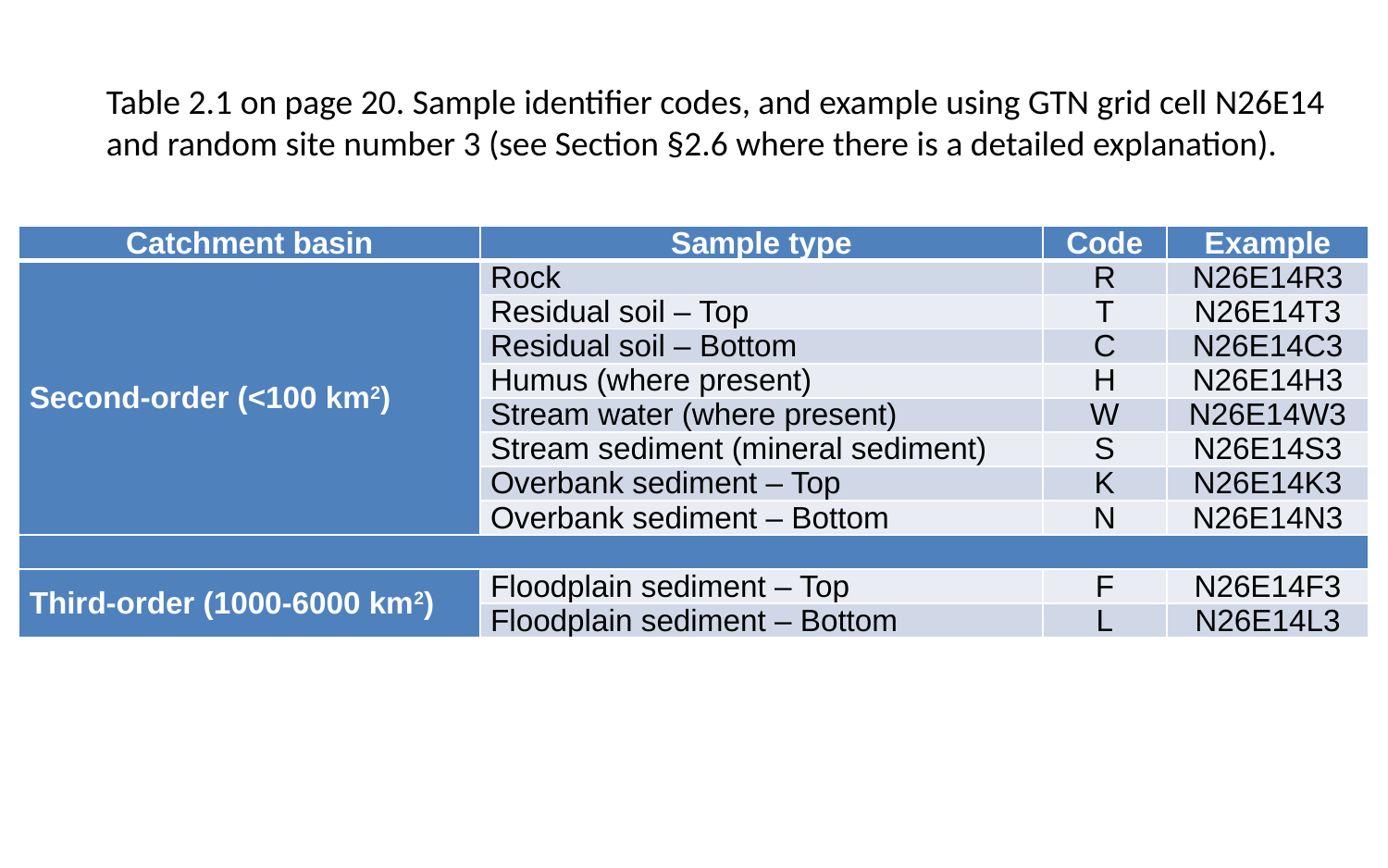

Table 2.1 on page 20. Sample identifier codes, and example using GTN grid cell N26E14 and random site number 3 (see Section §2.6 where there is a detailed explanation).
| Catchment basin | Sample type | Code | Example |
| --- | --- | --- | --- |
| Second-order (<100 km2) | Rock | R | N26E14R3 |
|  | Residual soil – Top | T | N26E14T3 |
|  | Residual soil – Bottom | C | N26E14C3 |
|  | Humus (where present) | H | N26E14H3 |
|  | Stream water (where present) | W | N26E14W3 |
|  | Stream sediment (mineral sediment) | S | N26E14S3 |
|  | Overbank sediment – Top | K | N26E14K3 |
|  | Overbank sediment – Bottom | N | N26E14N3 |
|  |  |  |  |
| Third-order (1000-6000 km2) | Floodplain sediment – Top | F | N26E14F3 |
|  | Floodplain sediment – Bottom | L | N26E14L3 |